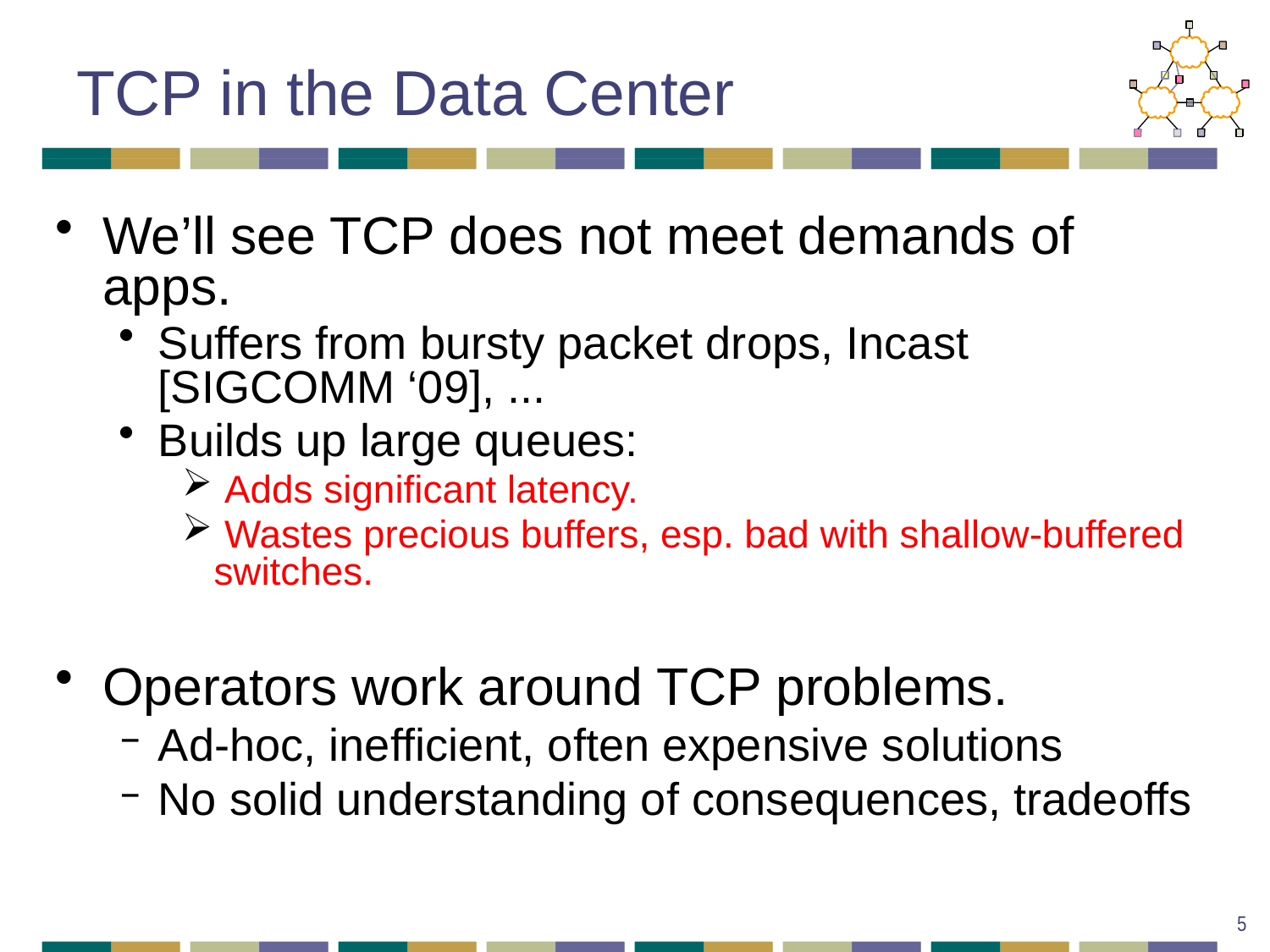

# TCP in the Data Center
We’ll see TCP does not meet demands of apps.
Suffers from bursty packet drops, Incast [SIGCOMM ‘09], ...
Builds up large queues:
 Adds significant latency.
 Wastes precious buffers, esp. bad with shallow-buffered switches.

Operators work around TCP problems.
Ad-hoc, inefficient, often expensive solutions
No solid understanding of consequences, tradeoffs
5